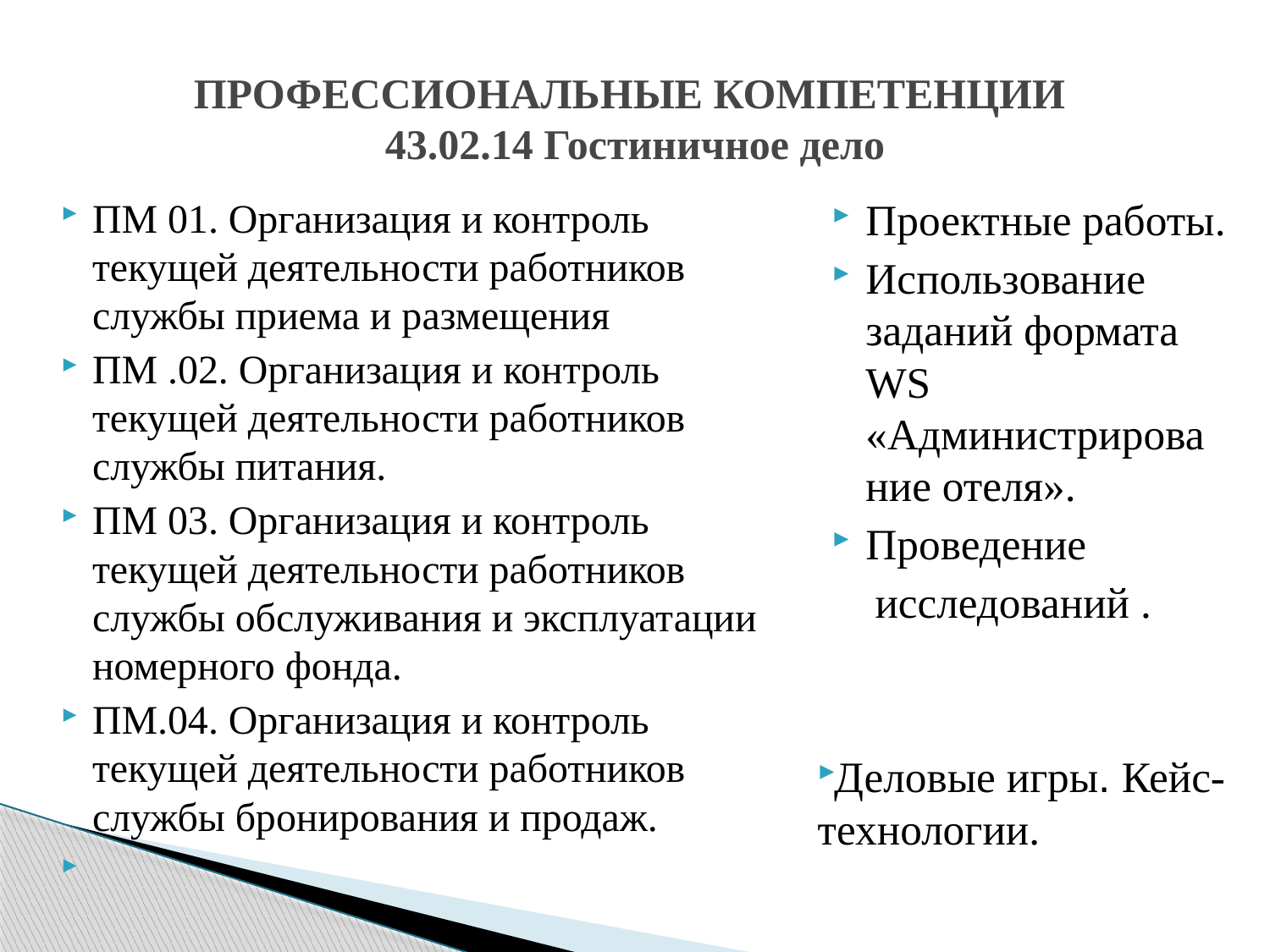

# ПРОФЕССИОНАЛЬНЫЕ КОМПЕТЕНЦИИ 43.02.14 Гостиничное дело
ПМ 01. Организация и контроль текущей деятельности работников службы приема и размещения
ПМ .02. Организация и контроль текущей деятельности работников службы питания.
ПМ 03. Организация и контроль текущей деятельности работников службы обслуживания и эксплуатации номерного фонда.
ПМ.04. Организация и контроль текущей деятельности работников службы бронирования и продаж.

Проектные работы.
Использование заданий формата WS «Администрирование отеля».
Проведение
    исследований .

Деловые игры. Кейс-технологии.